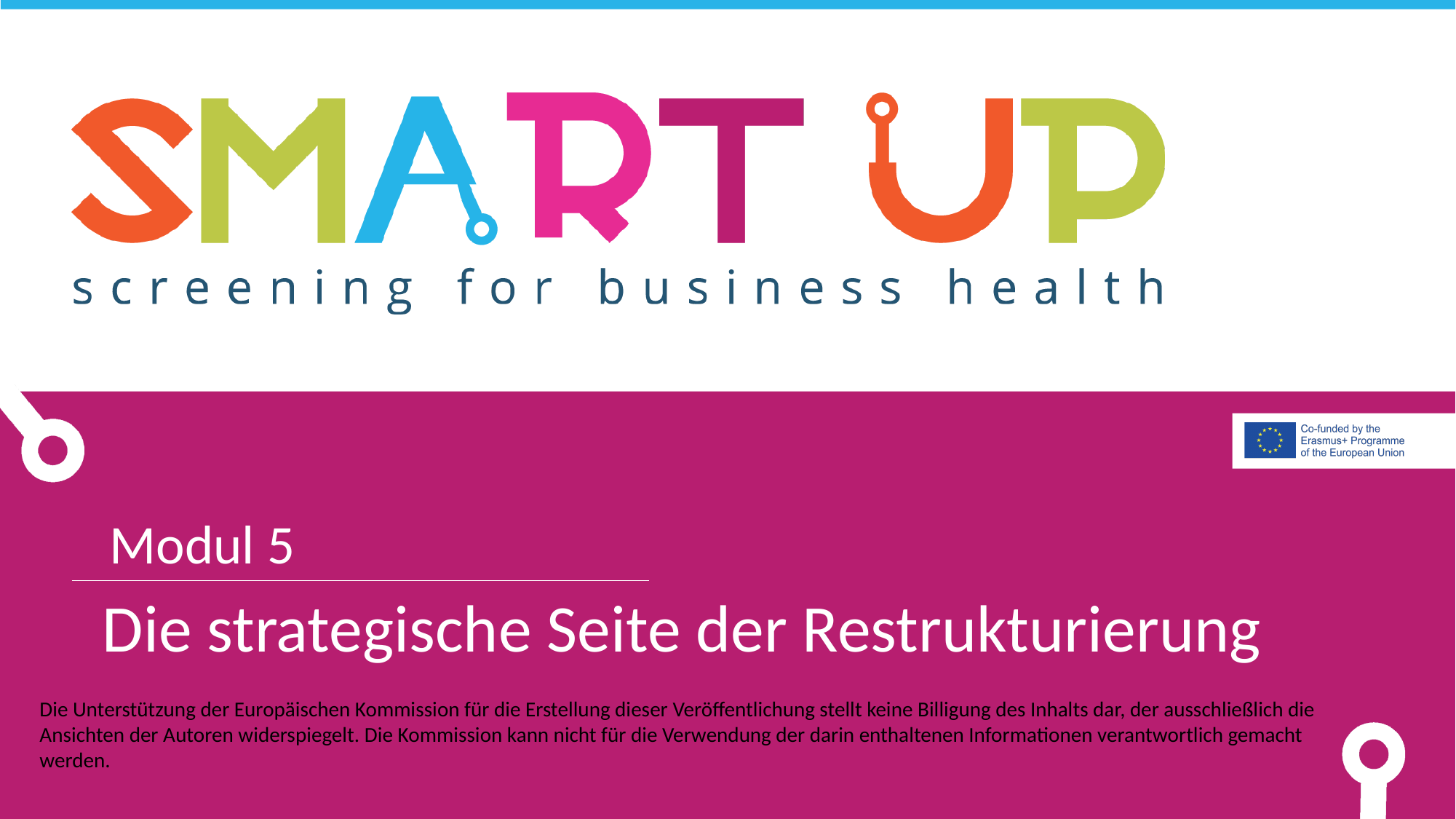

Modul 5
Die strategische Seite der Restrukturierung

Die Unterstützung der Europäischen Kommission für die Erstellung dieser Veröffentlichung stellt keine Billigung des Inhalts dar, der ausschließlich die Ansichten der Autoren widerspiegelt. Die Kommission kann nicht für die Verwendung der darin enthaltenen Informationen verantwortlich gemacht werden.